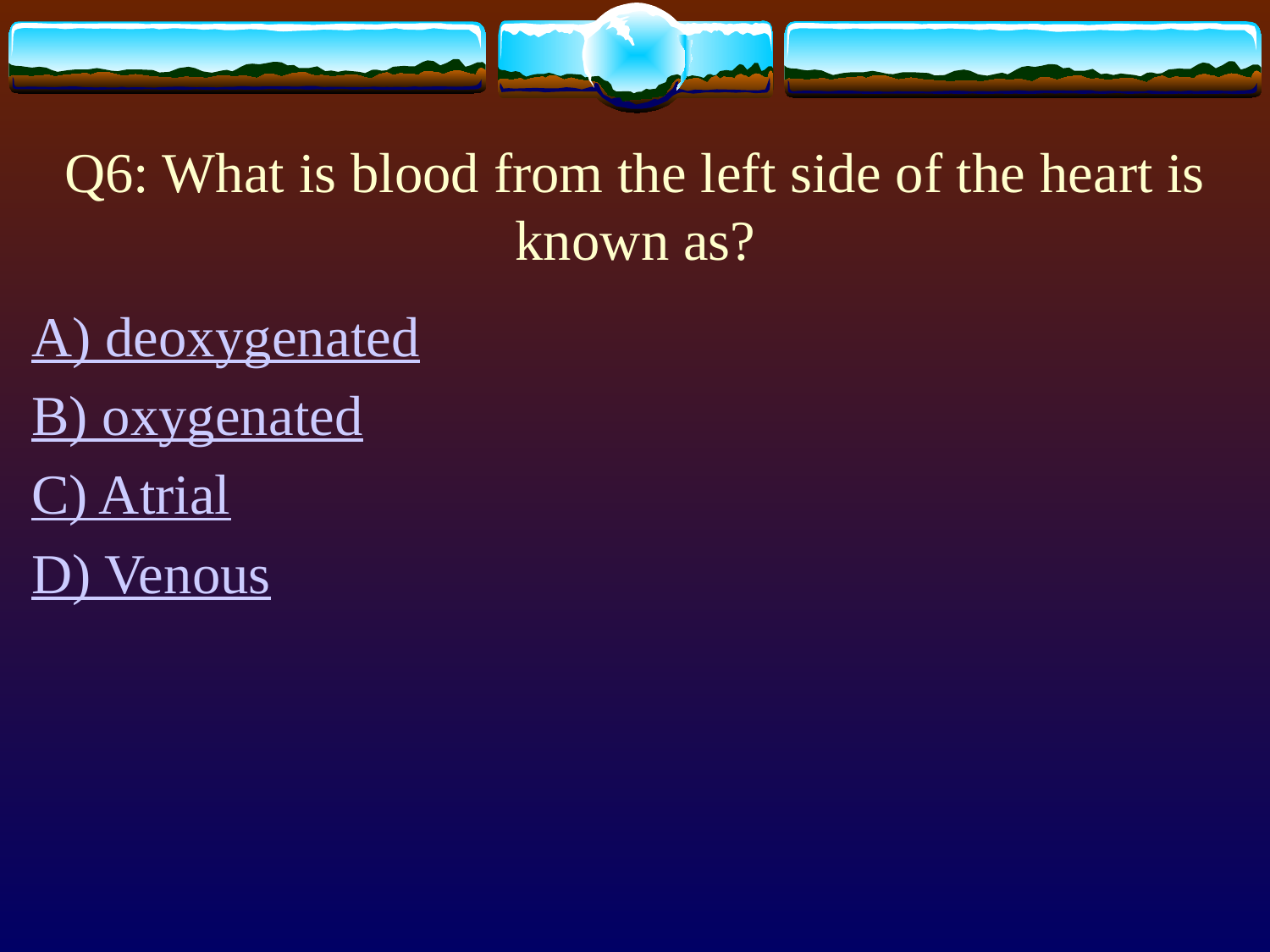

# Q6: What is blood from the left side of the heart is known as?
A) deoxygenated
B) oxygenated
C) Atrial
D) Venous